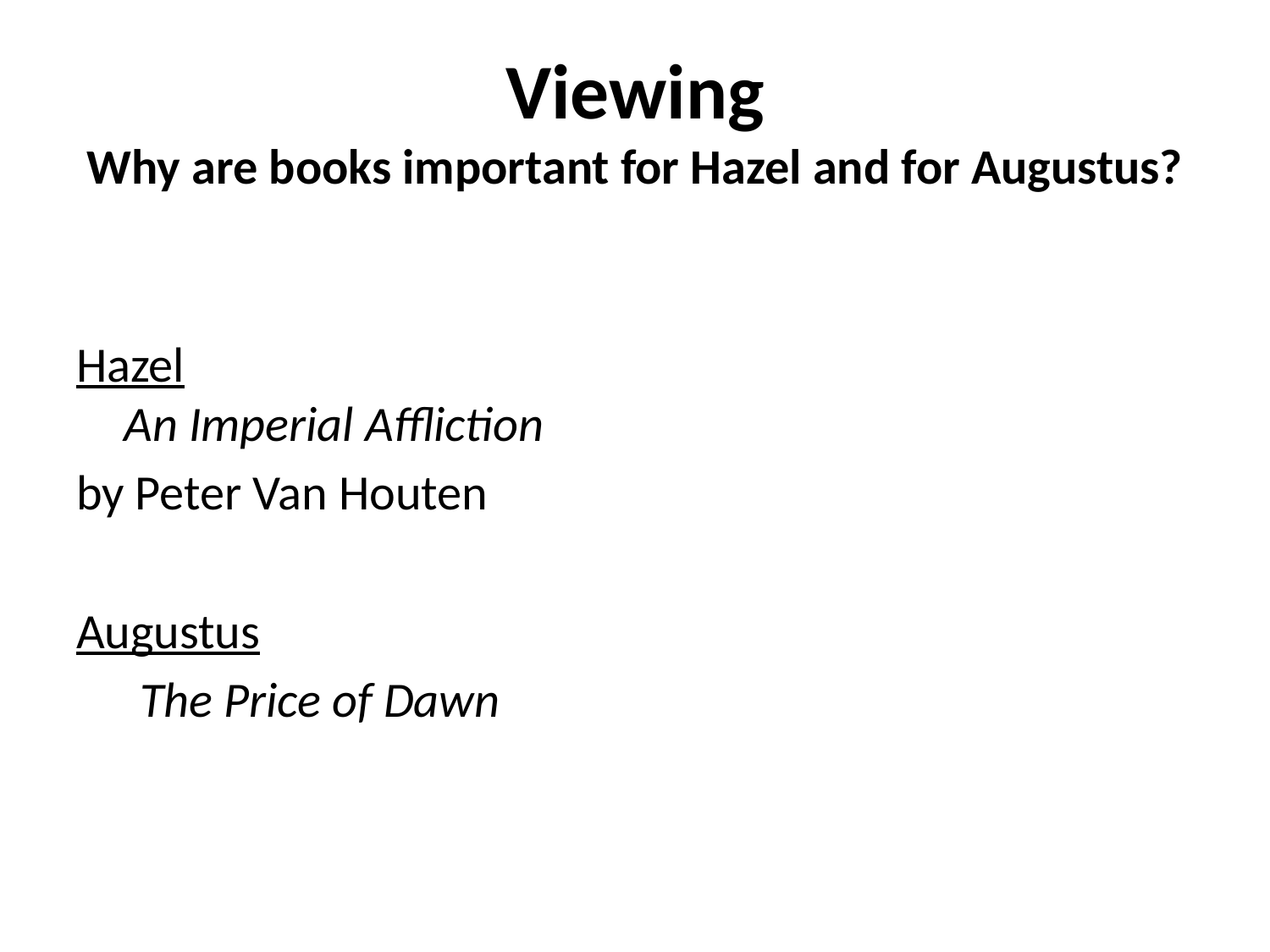

# Viewing Why are books important for Hazel and for Augustus?
Hazel
An Imperial Affliction
by Peter Van Houten

Augustus
The Price of Dawn